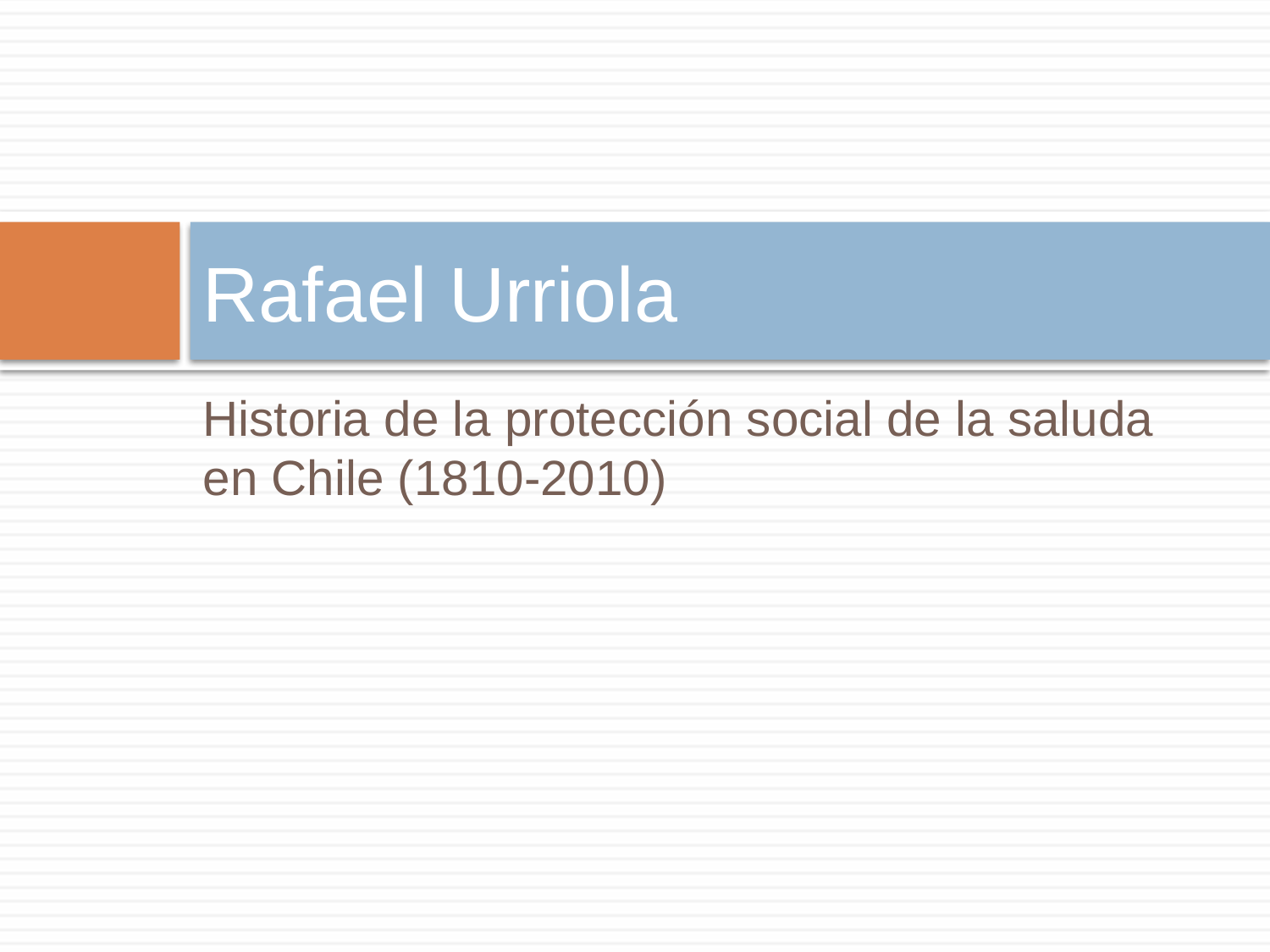

# Rafael Urriola
Historia de la protección social de la saluda en Chile (1810-2010)